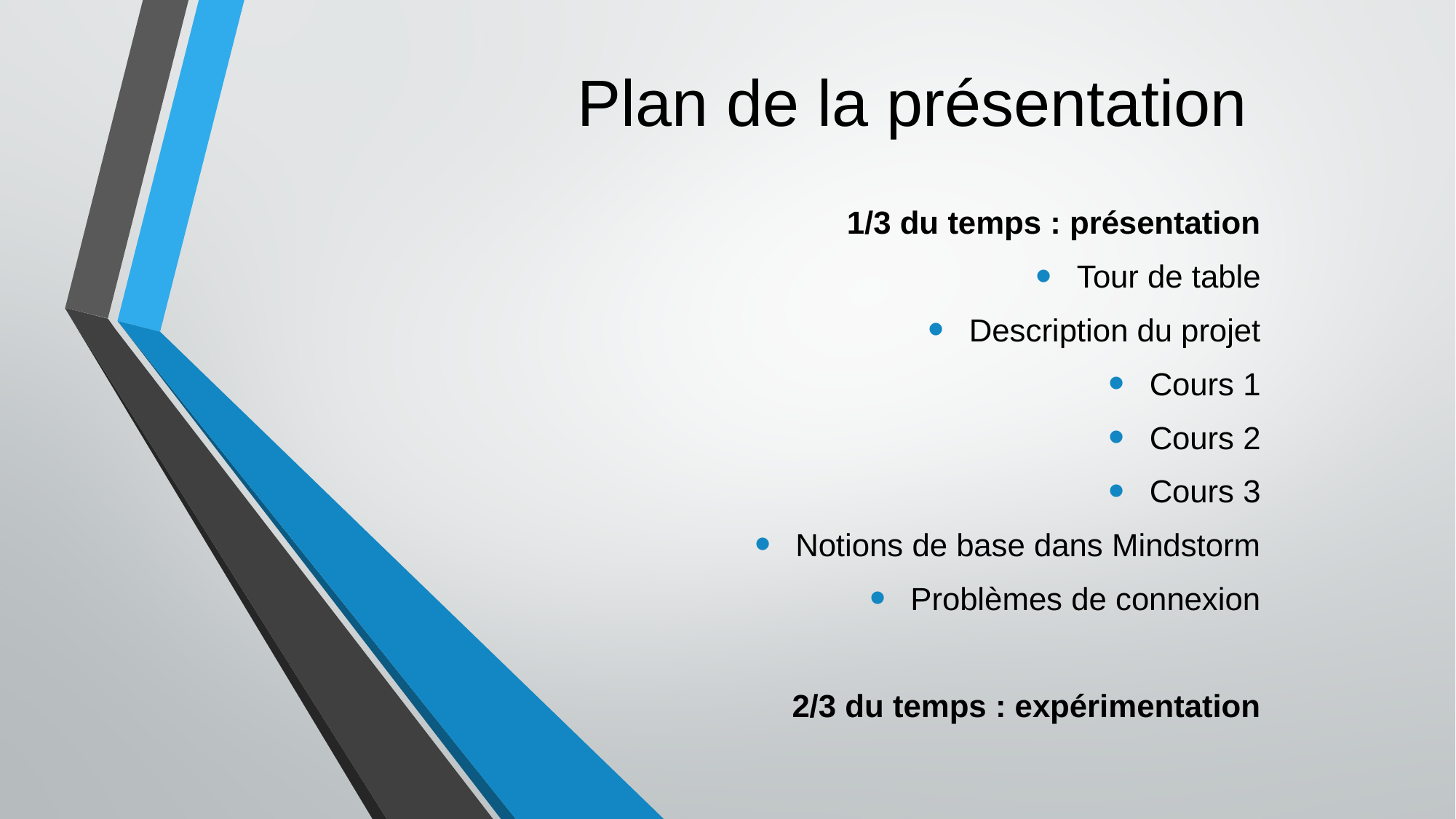

# Plan de la présentation
1/3 du temps : présentation
Tour de table
Description du projet
Cours 1
Cours 2
Cours 3
Notions de base dans Mindstorm
Problèmes de connexion

2/3 du temps : expérimentation